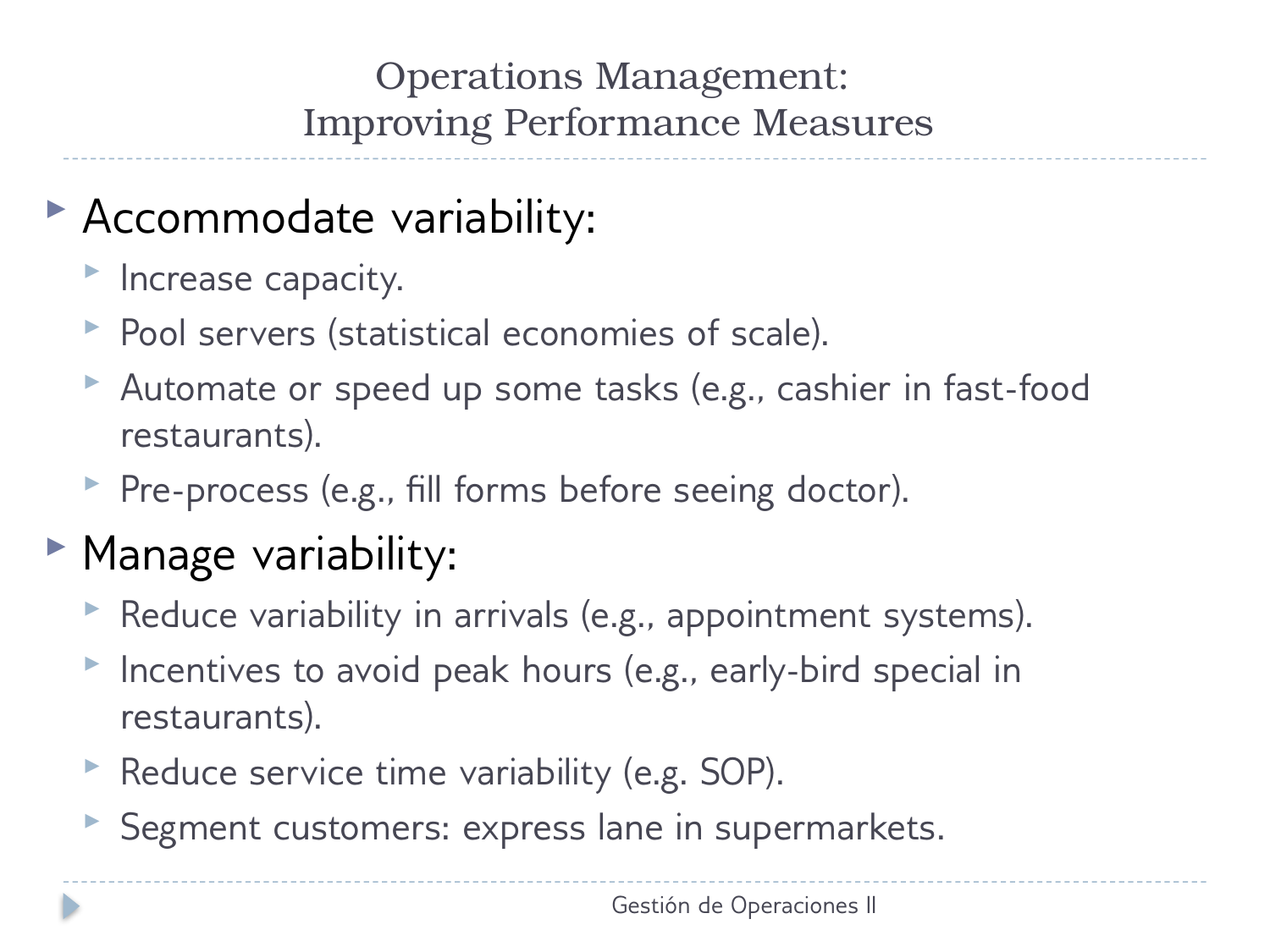

# Operations Management: Improving Performance Measures
Accommodate variability:
Increase capacity.
Pool servers (statistical economies of scale).
Automate or speed up some tasks (e.g., cashier in fast-food restaurants).
Pre-process (e.g., fill forms before seeing doctor).
Manage variability:
Reduce variability in arrivals (e.g., appointment systems).
Incentives to avoid peak hours (e.g., early-bird special in restaurants).
Reduce service time variability (e.g. SOP).
Segment customers: express lane in supermarkets.
Gestión de Operaciones II